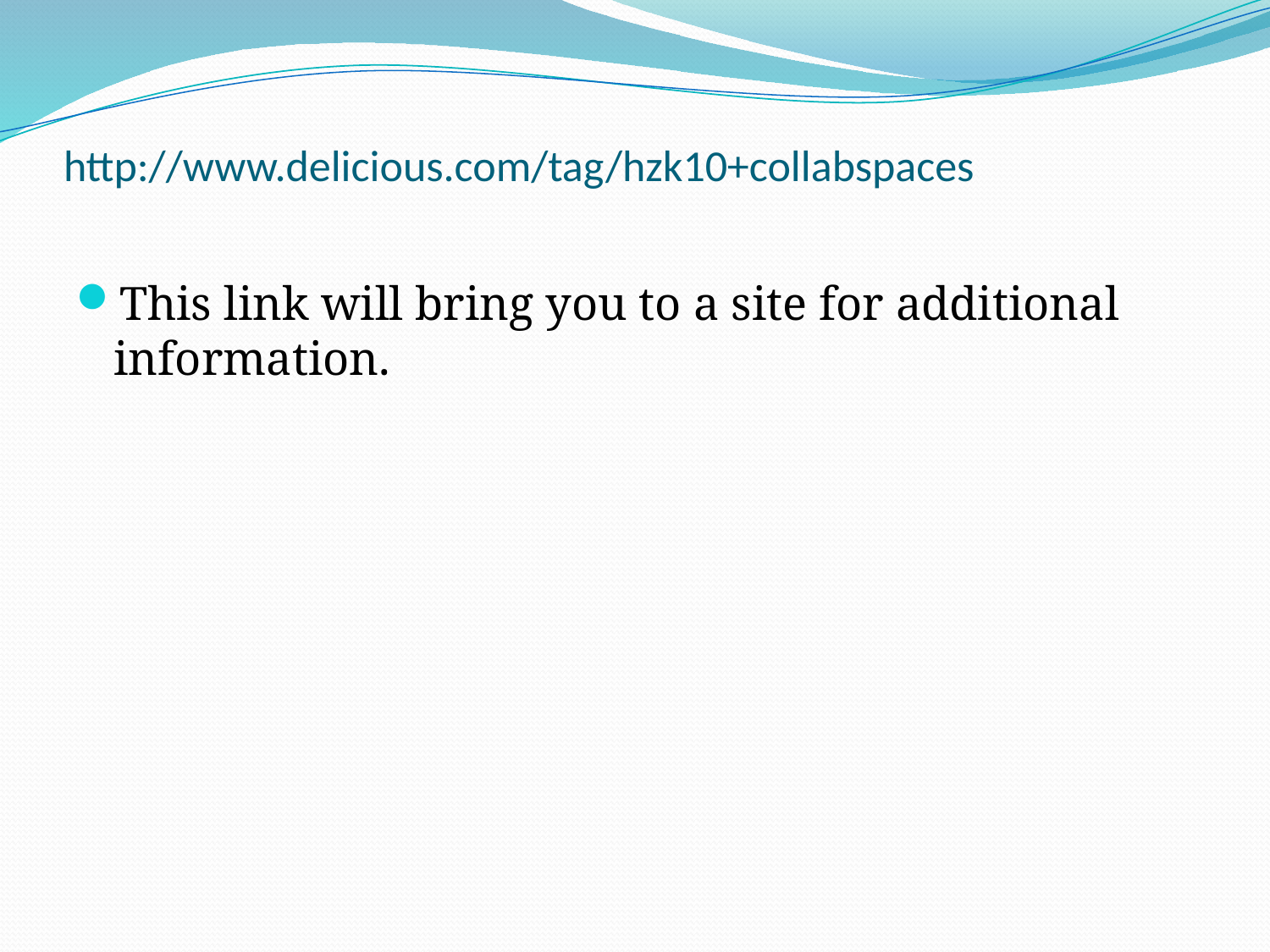

# http://www.delicious.com/tag/hzk10+collabspaces
This link will bring you to a site for additional information.